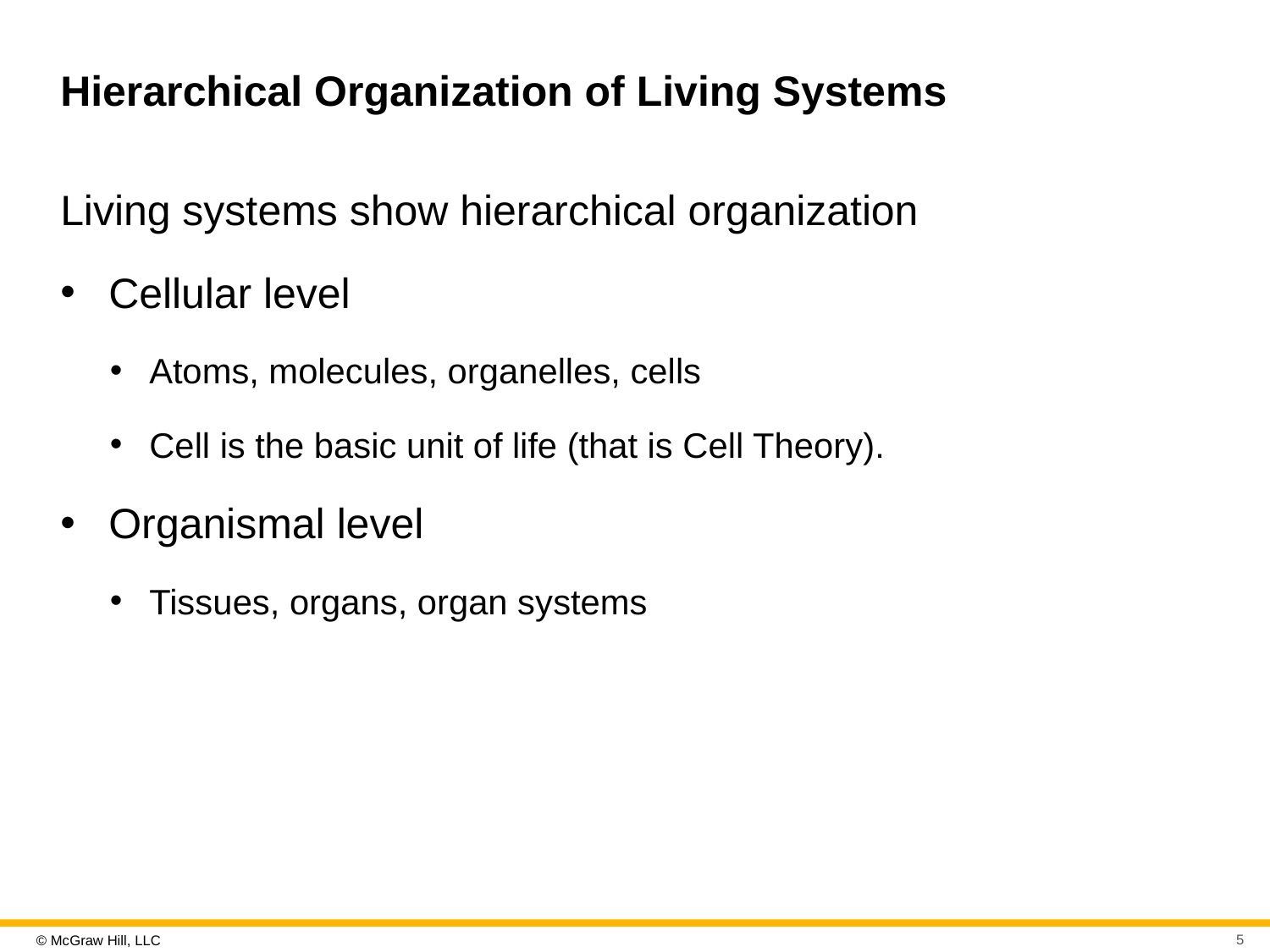

# Hierarchical Organization of Living Systems
Living systems show hierarchical organization
Cellular level
Atoms, molecules, organelles, cells
Cell is the basic unit of life (that is Cell Theory).
Organismal level
Tissues, organs, organ systems
5